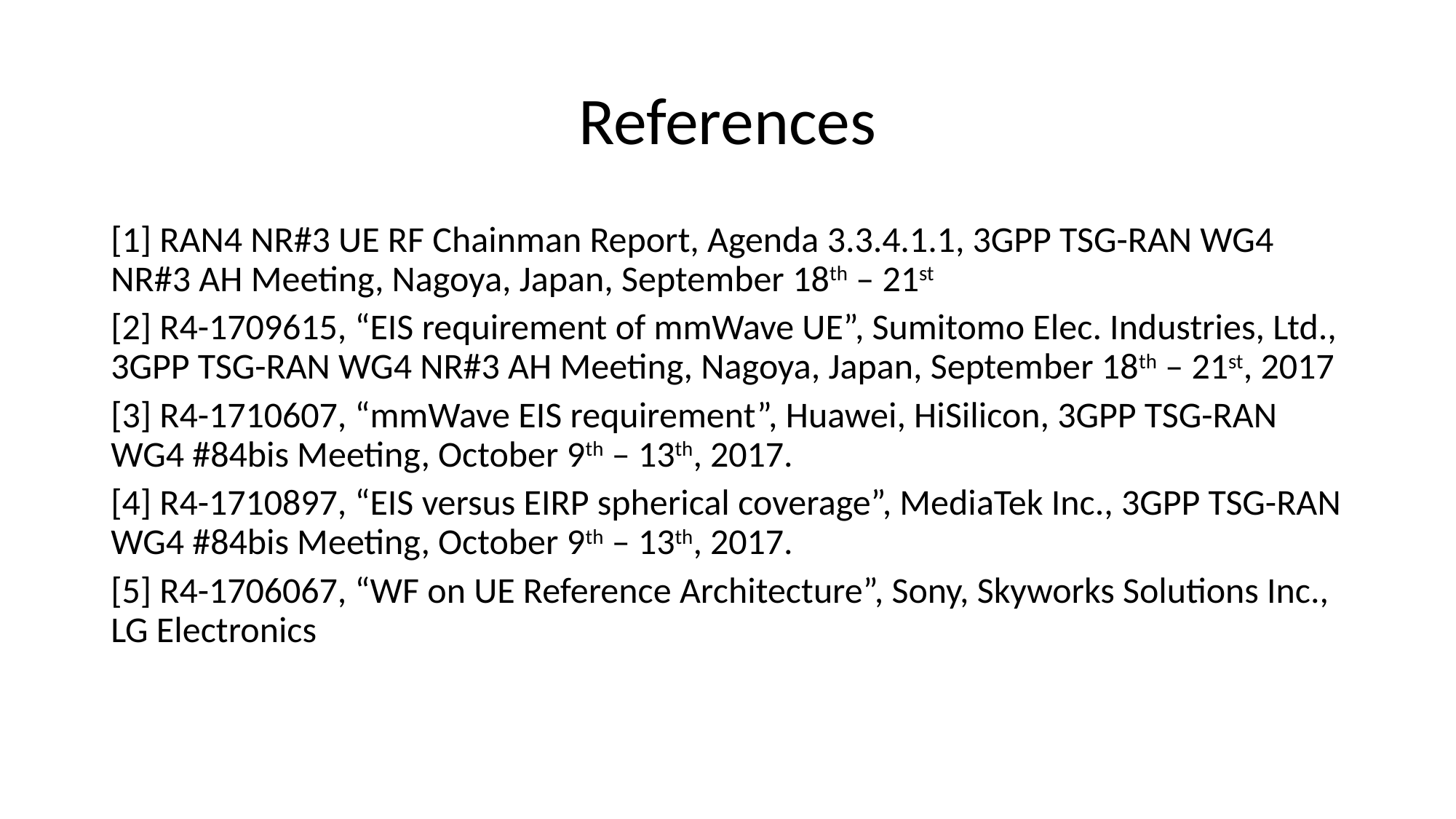

# References
[1] RAN4 NR#3 UE RF Chainman Report, Agenda 3.3.4.1.1, 3GPP TSG-RAN WG4 NR#3 AH Meeting, Nagoya, Japan, September 18th – 21st
[2] R4-1709615, “EIS requirement of mmWave UE”, Sumitomo Elec. Industries, Ltd., 3GPP TSG-RAN WG4 NR#3 AH Meeting, Nagoya, Japan, September 18th – 21st, 2017
[3] R4-1710607, “mmWave EIS requirement”, Huawei, HiSilicon, 3GPP TSG-RAN WG4 #84bis Meeting, October 9th – 13th, 2017.
[4] R4-1710897, “EIS versus EIRP spherical coverage”, MediaTek Inc., 3GPP TSG-RAN WG4 #84bis Meeting, October 9th – 13th, 2017.
[5] R4-1706067, “WF on UE Reference Architecture”, Sony, Skyworks Solutions Inc., LG Electronics